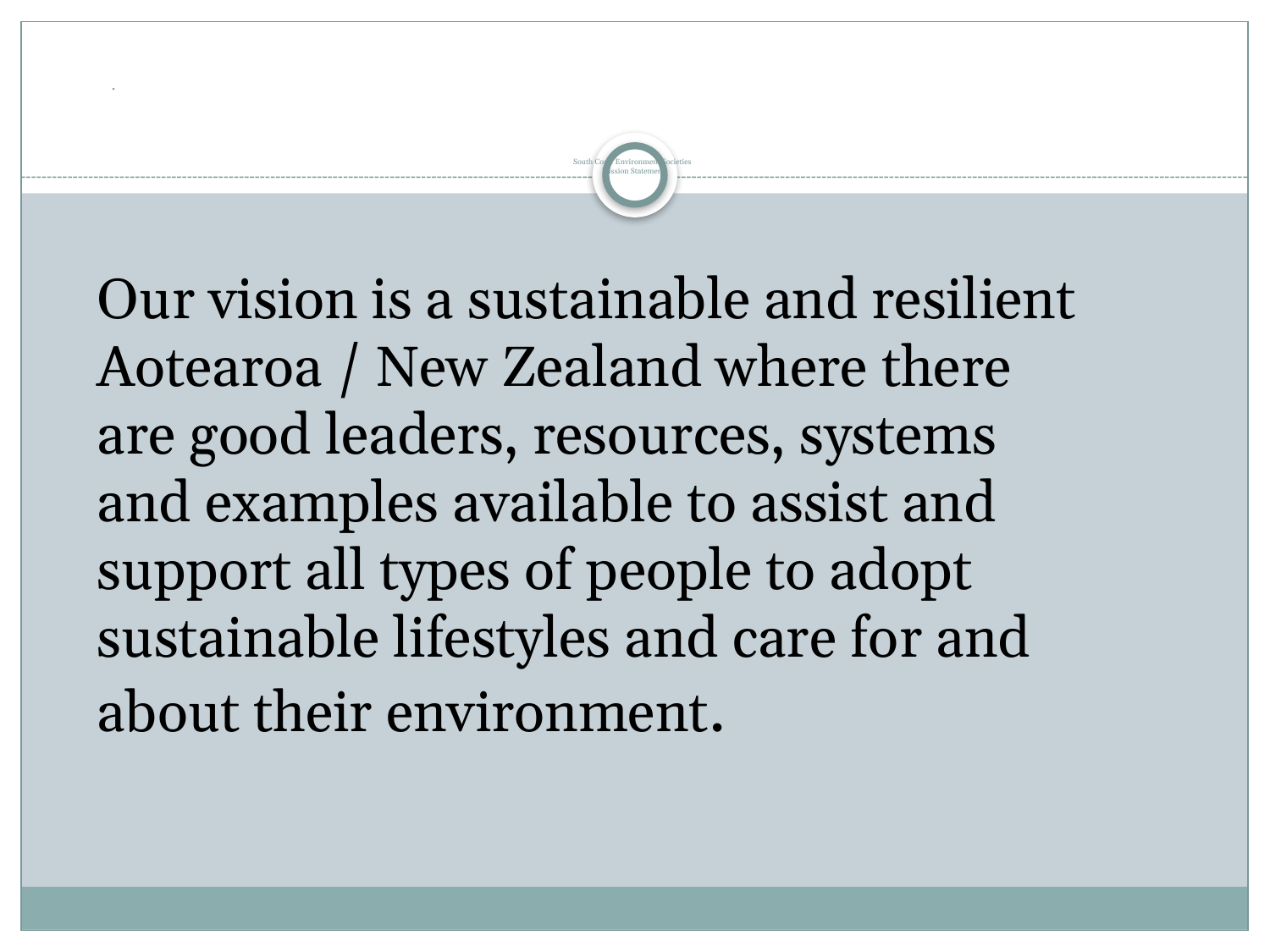

# South Coast Environment Societies Mission Statement
Our vision is a sustainable and resilient Aotearoa / New Zealand where there are good leaders, resources, systems and examples available to assist and support all types of people to adopt sustainable lifestyles and care for and about their environment.